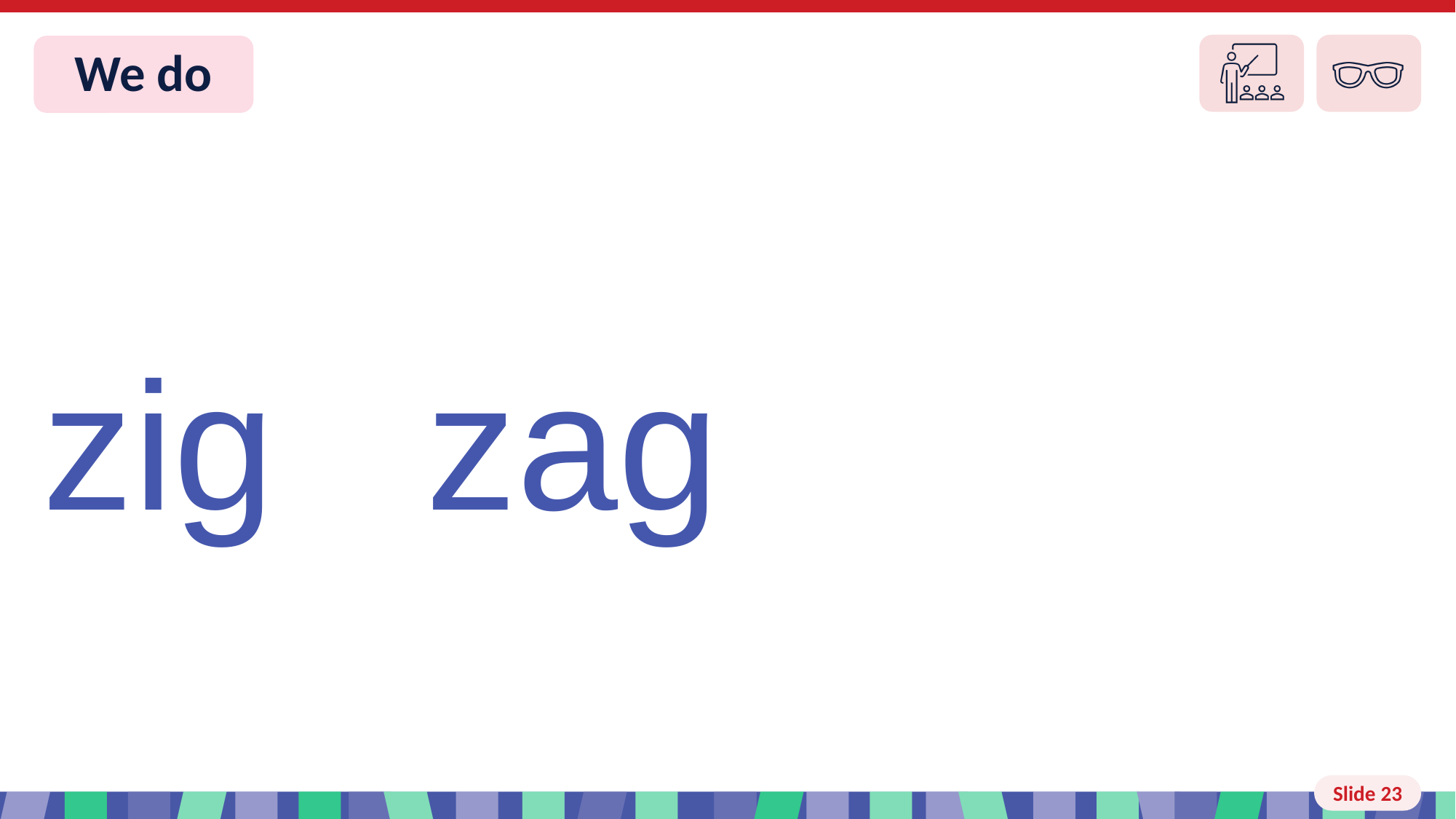

# Slide 23 We do
zig   zag